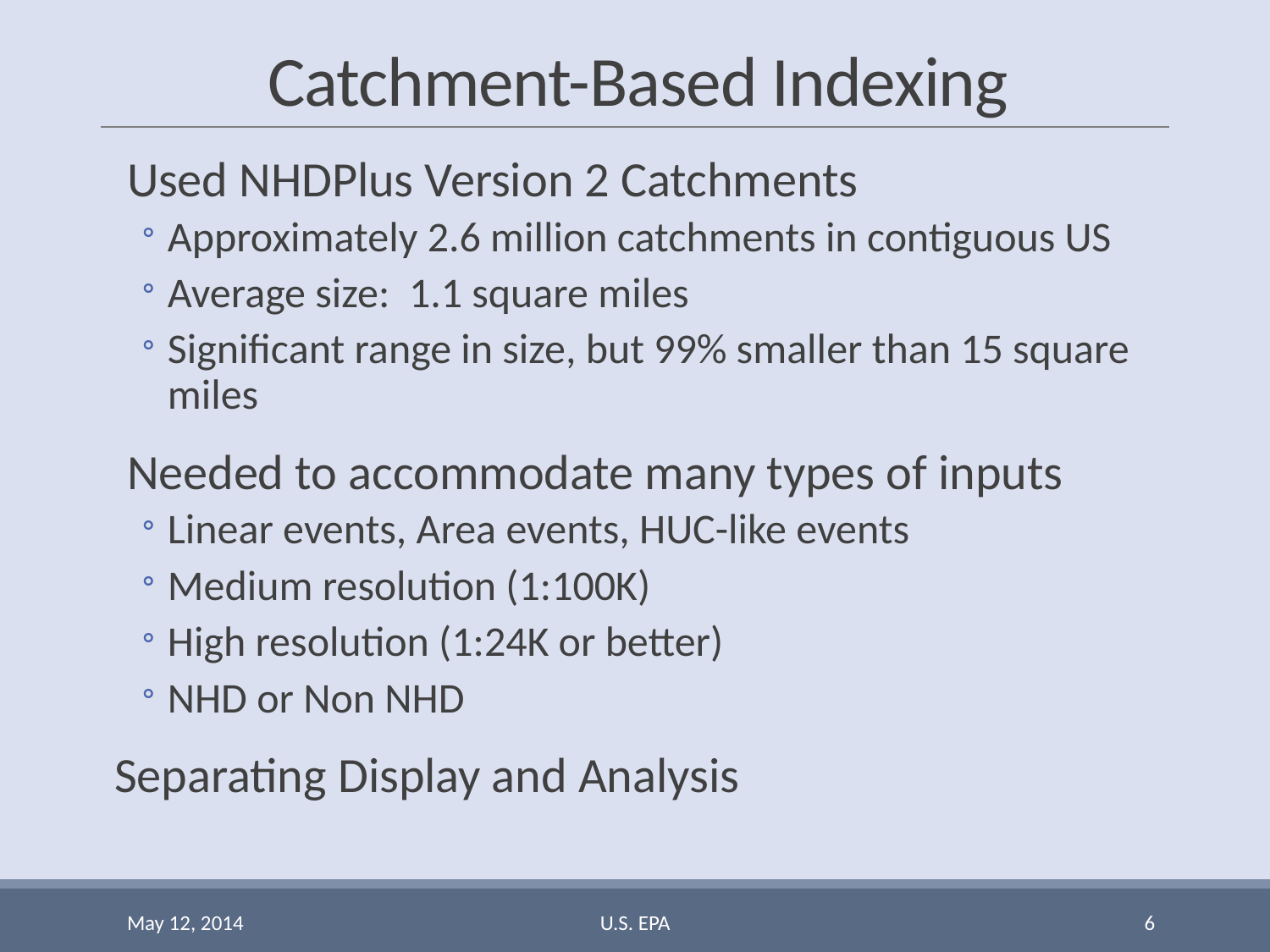

# Catchment-Based Indexing
Used NHDPlus Version 2 Catchments
Approximately 2.6 million catchments in contiguous US
Average size:  1.1 square miles
Significant range in size, but 99% smaller than 15 square miles
Needed to accommodate many types of inputs
Linear events, Area events, HUC-like events
Medium resolution (1:100K)
High resolution (1:24K or better)
NHD or Non NHD
Separating Display and Analysis
May 12, 2014
U.S. EPA
6